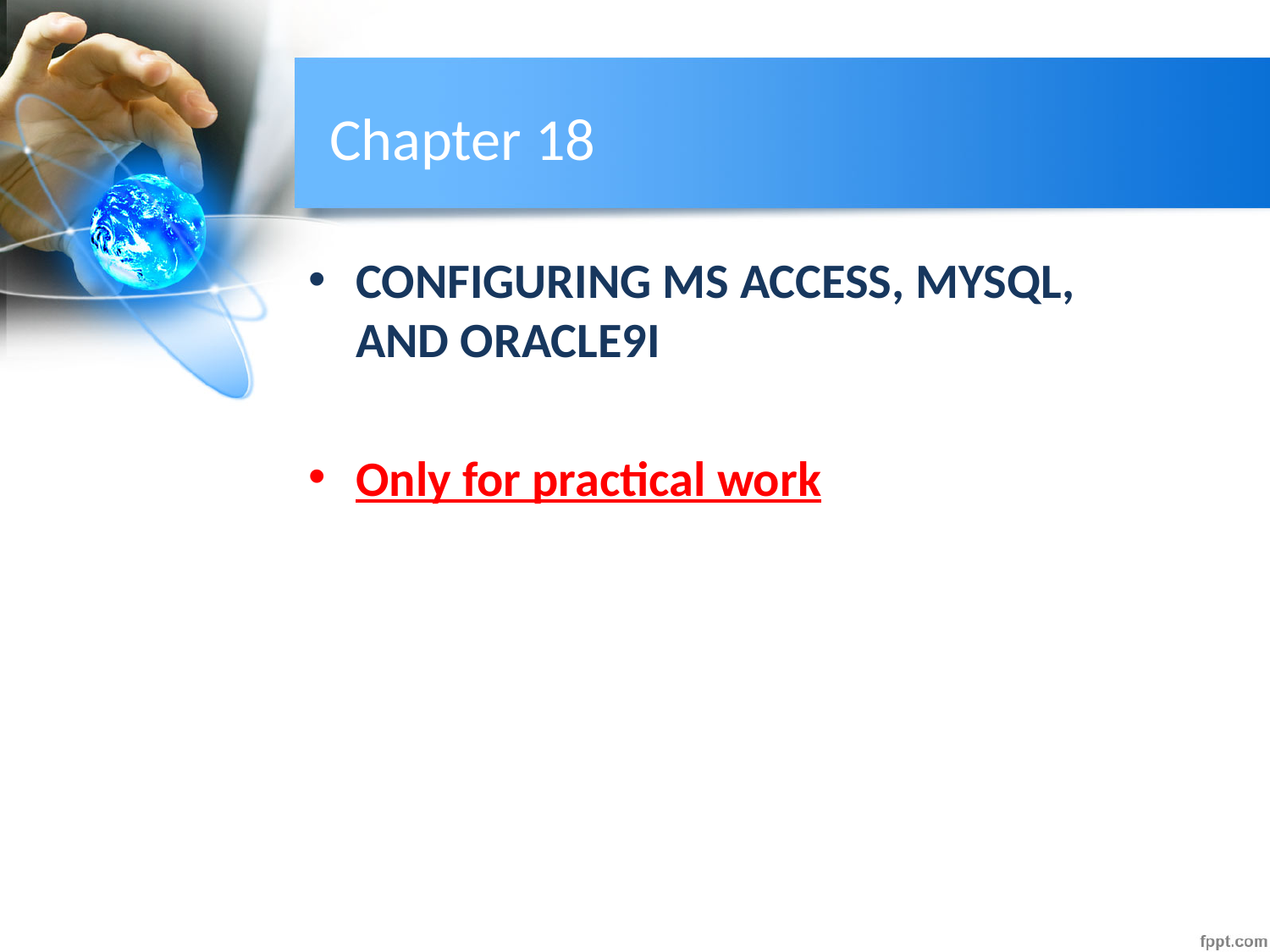

# Chapter 18
CONFIGURING MS ACCESS, MYSQL, AND ORACLE9I

Only for practical work